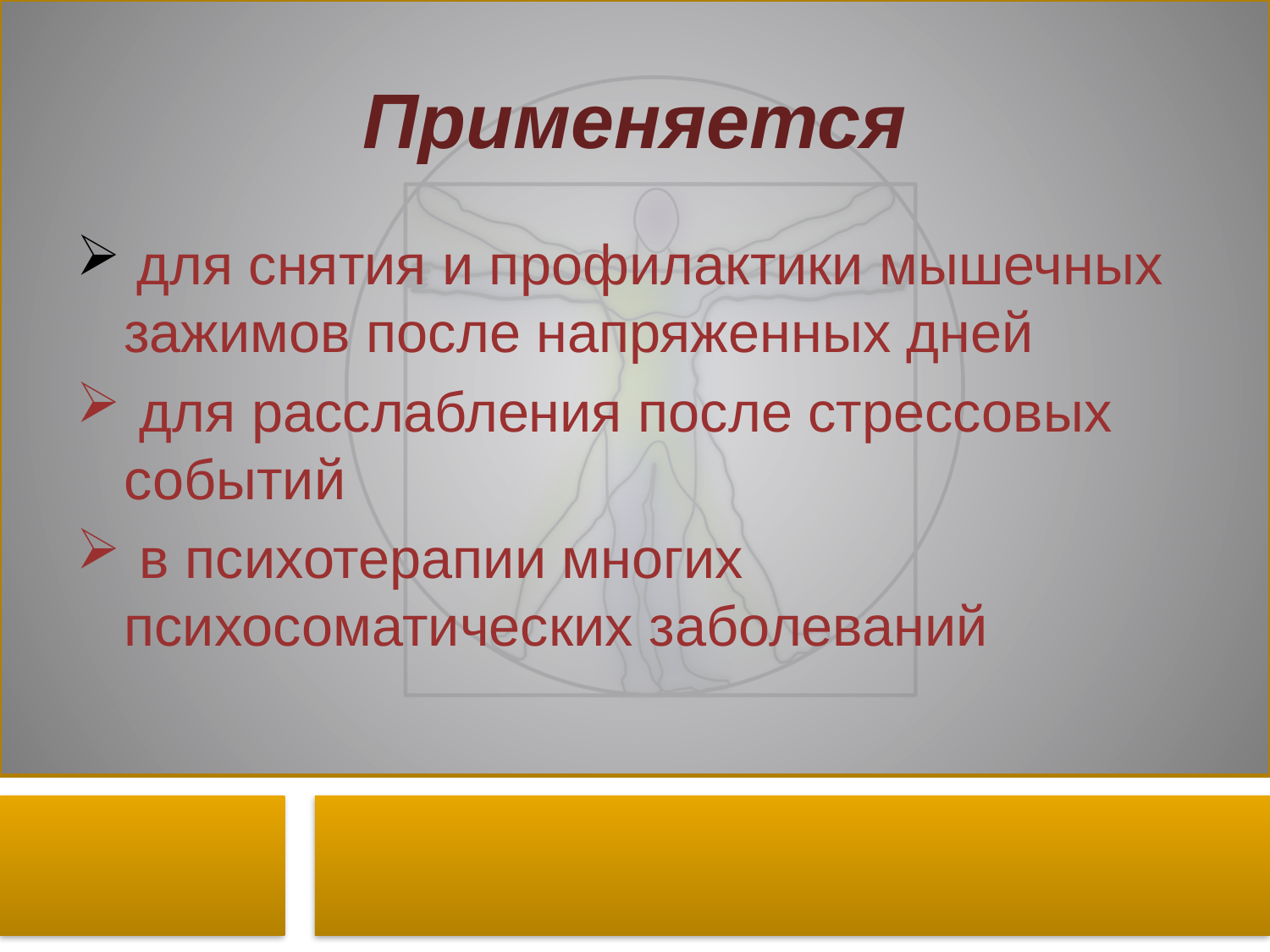

# Применяется
 для снятия и профилактики мышечных зажимов после напряженных дней
 для расслабления после стрессовых событий
 в психотерапии многих психосоматических заболеваний